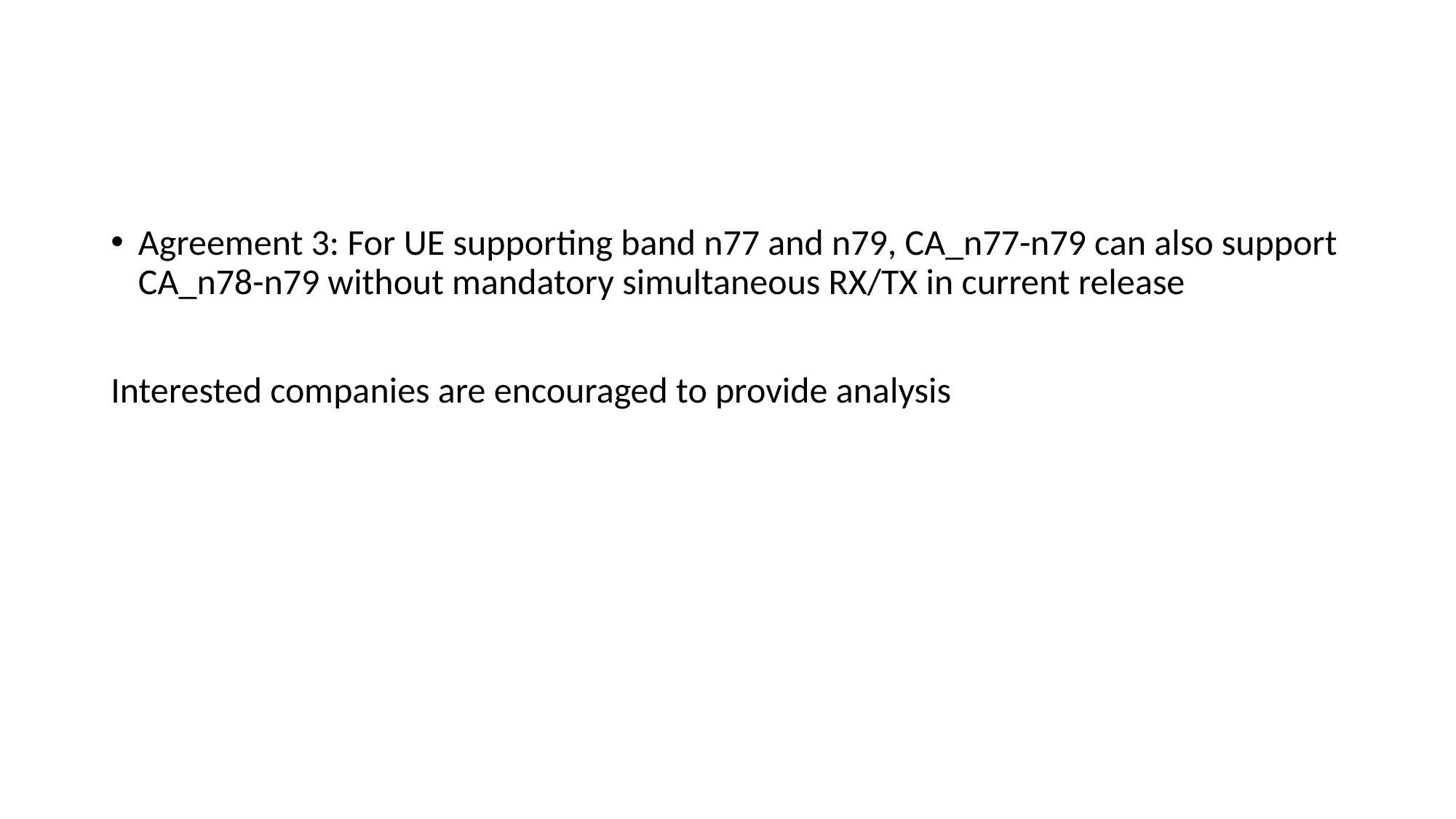

Agreement 3: For UE supporting band n77 and n79, CA_n77-n79 can also support CA_n78-n79 without mandatory simultaneous RX/TX in current release

Interested companies are encouraged to provide analysis